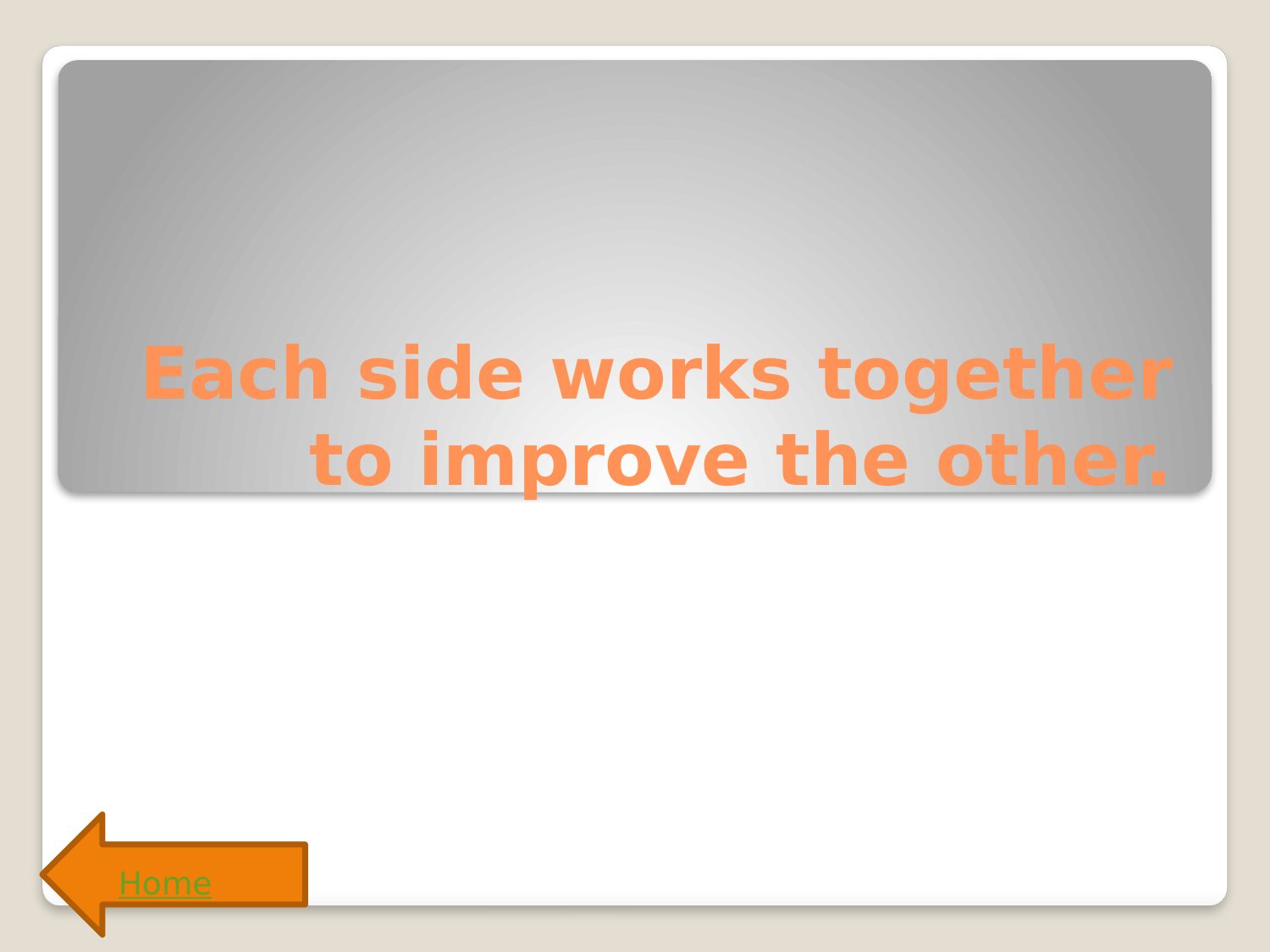

# Each side works together to improve the other.

Home